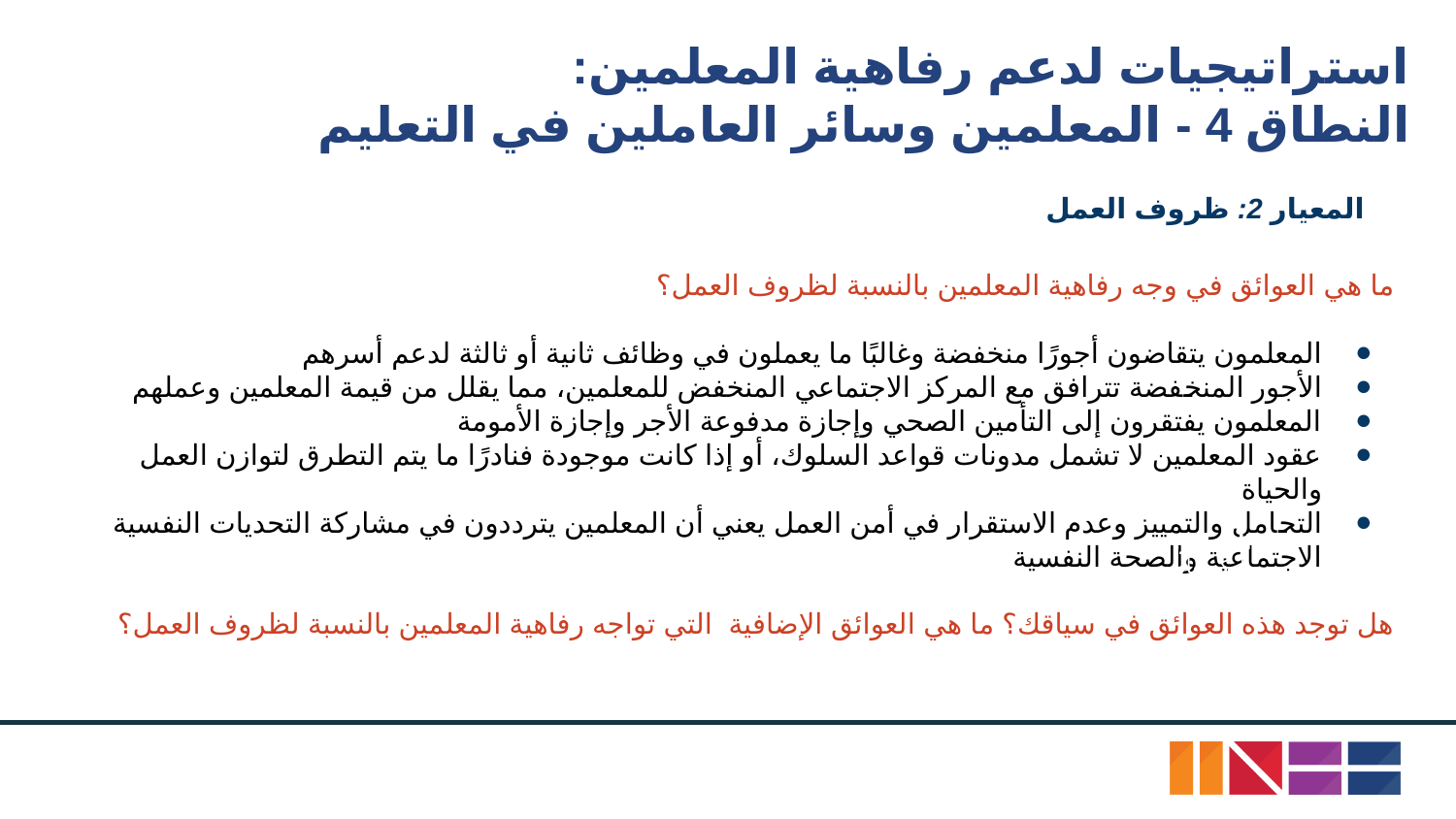

# استراتيجيات لدعم رفاهية المعلمين:
النطاق 4 - المعلمين وسائر العاملين في التعليم
المعيار 2: ظروف العمل
ما هي العوائق في وجه رفاهية المعلمين بالنسبة لظروف العمل؟

المعلمون يتقاضون أجورًا منخفضة وغالبًا ما يعملون في وظائف ثانية أو ثالثة لدعم أسرهم
الأجور المنخفضة تترافق مع المركز الاجتماعي المنخفض للمعلمين، مما يقلل من قيمة المعلمين وعملهم
المعلمون يفتقرون إلى التأمين الصحي وإجازة مدفوعة الأجر وإجازة الأمومة
عقود المعلمين لا تشمل مدونات قواعد السلوك، أو إذا كانت موجودة فنادرًا ما يتم التطرق لتوازن العمل والحياة
التحامل والتمييز وعدم الاستقرار في أمن العمل يعني أن المعلمين يترددون في مشاركة التحديات النفسية الاجتماعية والصحة النفسية

هل توجد هذه العوائق في سياقك؟ ما هي العوائق الإضافية  التي تواجه رفاهية المعلمين بالنسبة لظروف العمل؟
المصدر:  اوكسفام